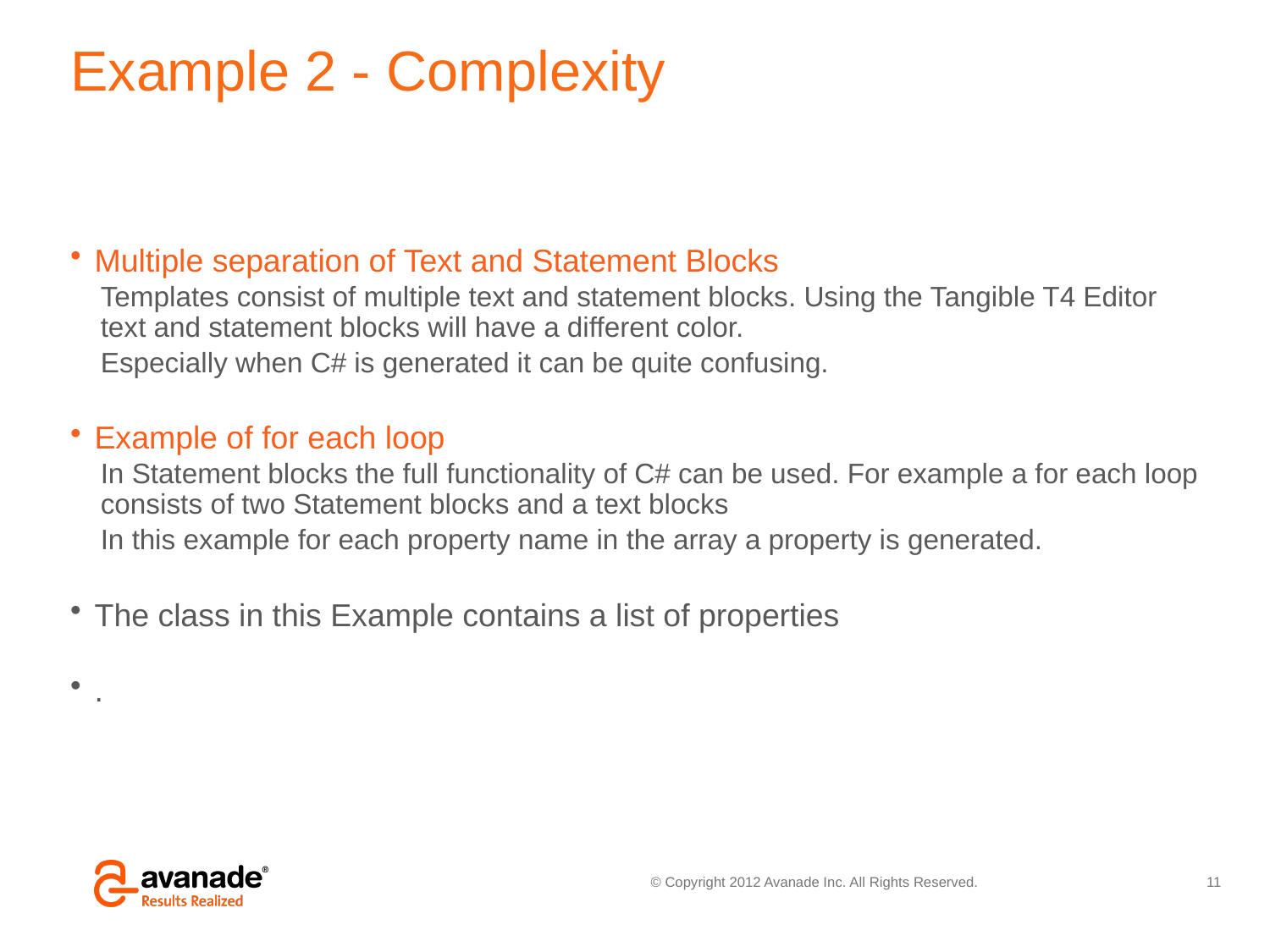

# Example 2 - Complexity

Multiple separation of Text and Statement Blocks
Templates consist of multiple text and statement blocks. Using the Tangible T4 Editor text and statement blocks will have a different color.
Especially when C# is generated it can be quite confusing.

Example of for each loop
In Statement blocks the full functionality of C# can be used. For example a for each loop consists of two Statement blocks and a text blocks
In this example for each property name in the array a property is generated.

The class in this Example contains a list of properties

.
11